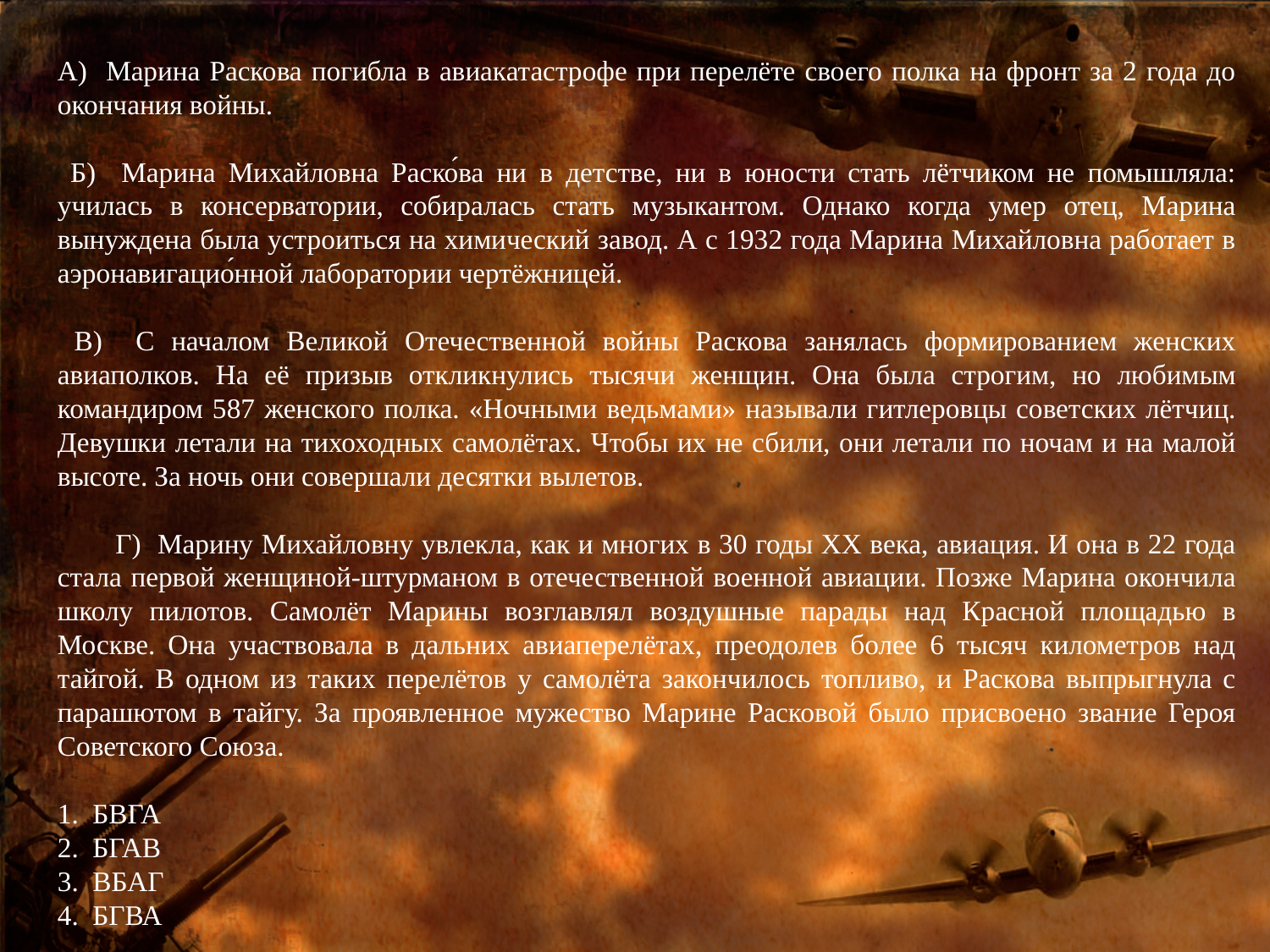

А)  Марина Раскова погибла в авиакатастрофе при перелёте своего полка на фронт за 2 года до окончания войны.

 Б)  Марина Михайловна Раско́ва ни в детстве, ни в юности стать лётчиком не помышляла: училась в консерватории, собиралась стать музыкантом. Однако когда умер отец, Марина вынуждена была устроиться на химический завод. А с 1932 года Марина Михайловна работает в аэронавигацио́нной лаборатории чертёжницей.

 В)  С началом Великой Отечественной войны Раскова занялась формированием женских авиаполков. На её призыв откликнулись тысячи женщин. Она была строгим, но любимым командиром 587 женского полка. «Ночными ведьмами» называли гитлеровцы советских лётчиц. Девушки летали на тихоходных самолётах. Чтобы их не сбили, они летали по ночам и на малой высоте. За ночь они совершали десятки вылетов.

       Г)  Марину Михайловну увлекла, как и многих в 30 годы XX века, авиация. И она в 22 года стала первой женщиной-штурманом в отечественной военной авиации. Позже Марина окончила школу пилотов. Самолёт Марины возглавлял воздушные парады над Красной площадью в Москве. Она участвовала в дальних авиаперелётах, преодолев более 6 тысяч километров над тайгой. В одном из таких перелётов у самолёта закончилось топливо, и Раскова выпрыгнула с парашютом в тайгу. За проявленное мужество Марине Расковой было присвоено звание Героя Советского Союза.

1.  БВГА
2.  БГАВ
3.  ВБАГ
4.  БГВА